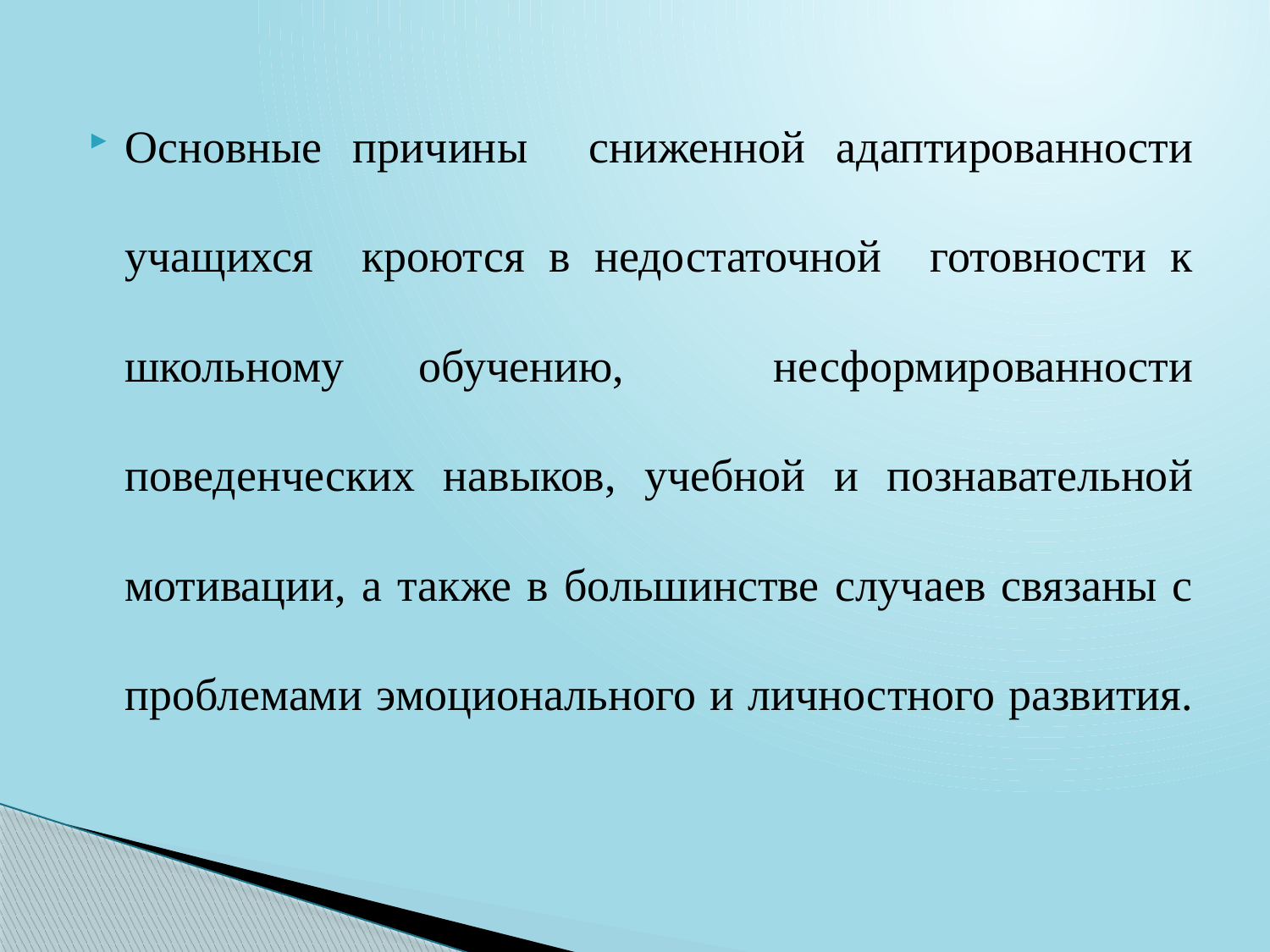

Основные причины  сниженной адаптированности учащихся  кроются в недостаточной  готовности к школьному обучению,  несформированности поведенческих навыков, учебной и познавательной мотивации, а также в большинстве случаев связаны с проблемами эмоционального и личностного развития.